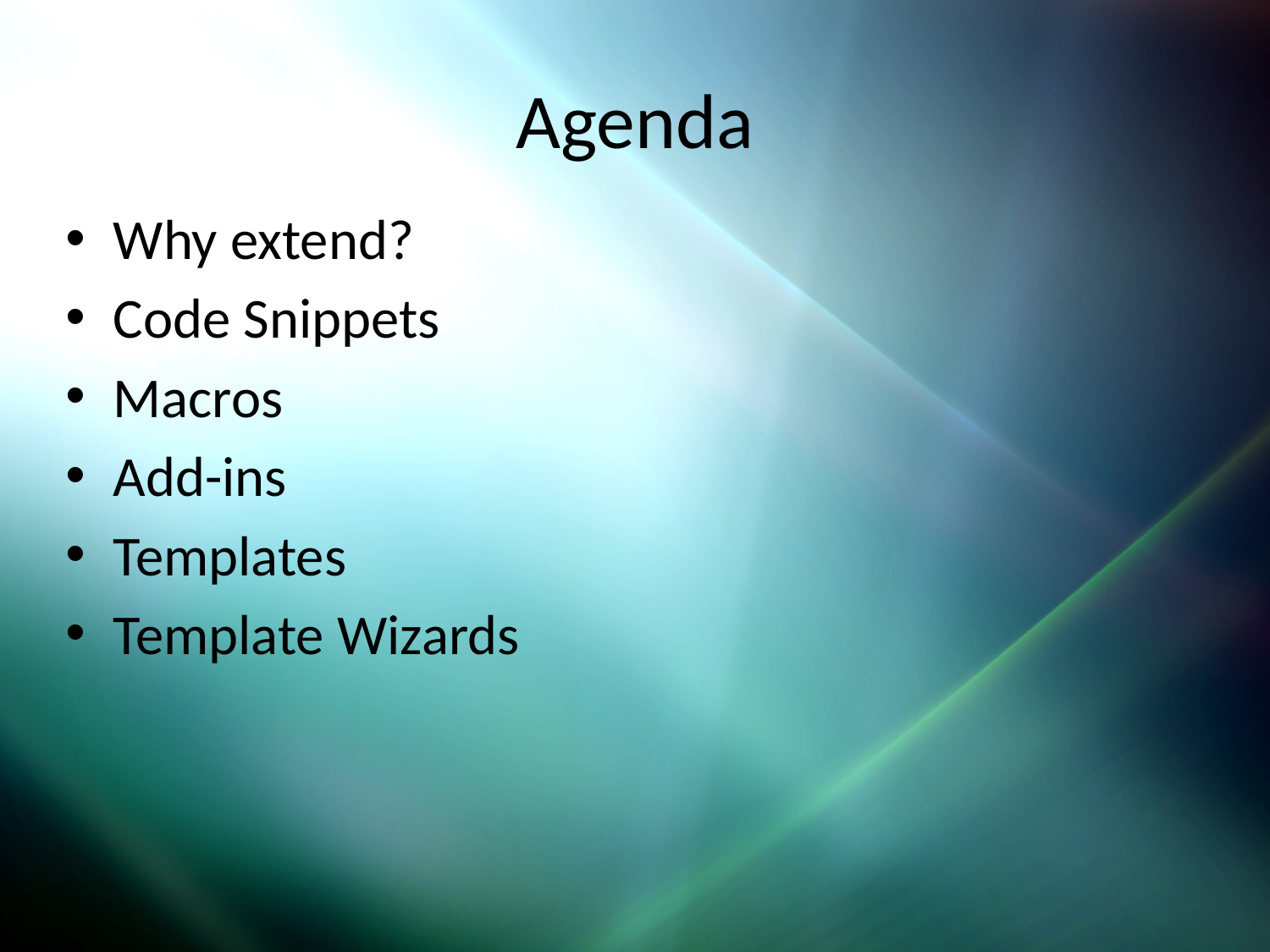

# Agenda
Why extend?
Code Snippets
Macros
Add-ins
Templates
Template Wizards